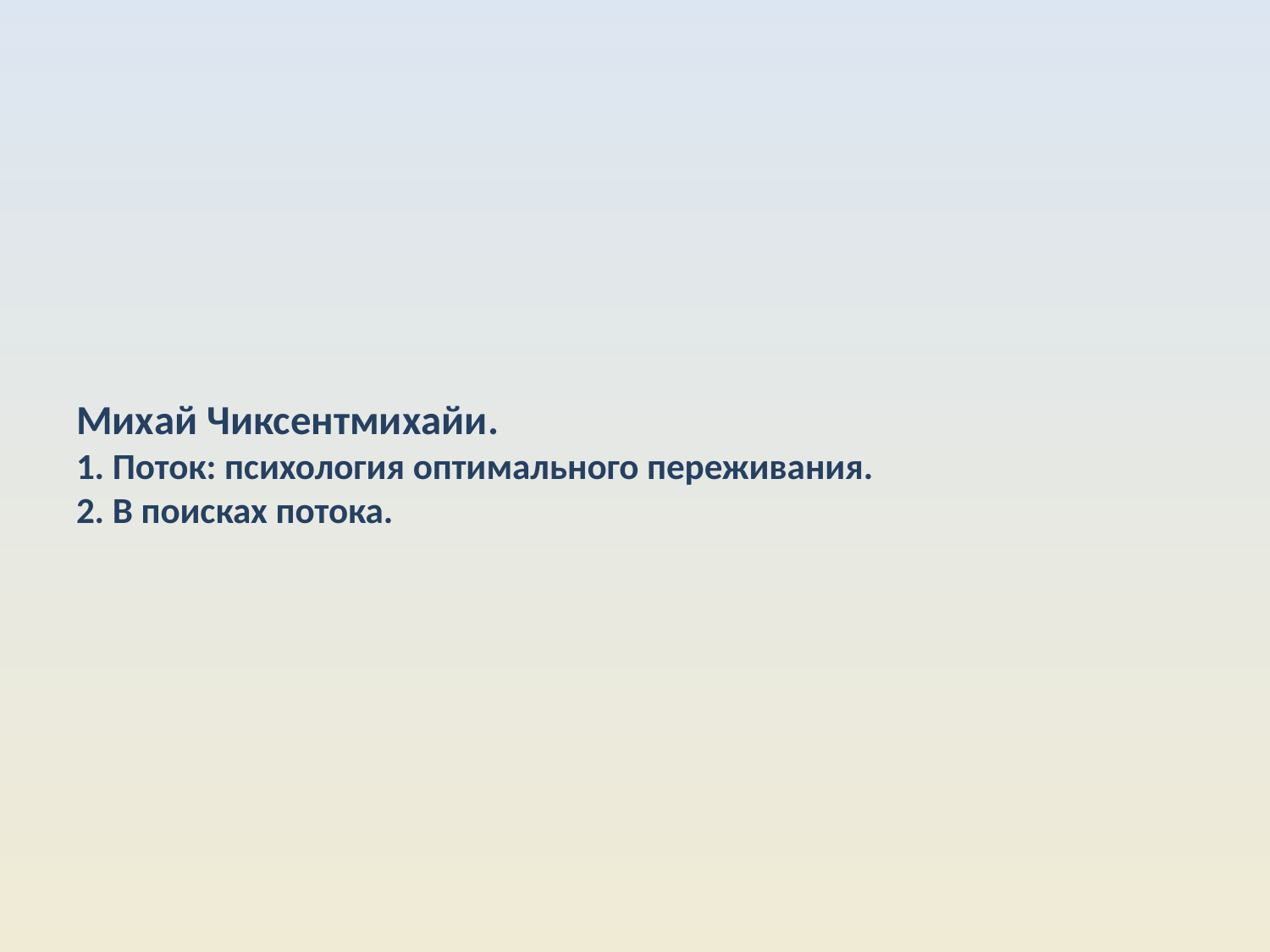

# Михай Чиксентмихайи. 1. Поток: психология оптимального переживания. 2. В поисках потока.